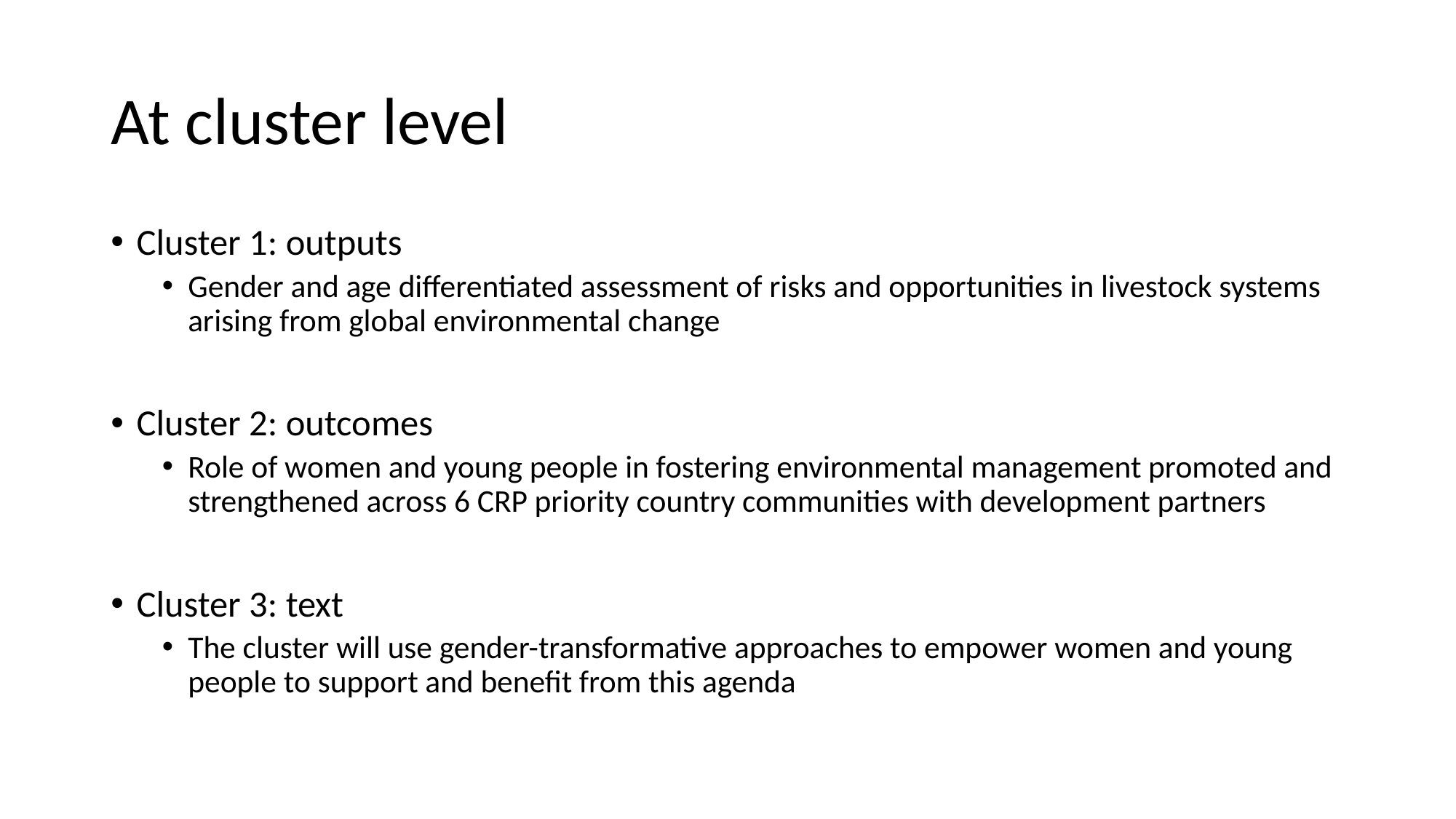

# At cluster level
Cluster 1: outputs
Gender and age differentiated assessment of risks and opportunities in livestock systems arising from global environmental change

Cluster 2: outcomes
Role of women and young people in fostering environmental management promoted and strengthened across 6 CRP priority country communities with development partners

Cluster 3: text
The cluster will use gender-transformative approaches to empower women and young people to support and benefit from this agenda